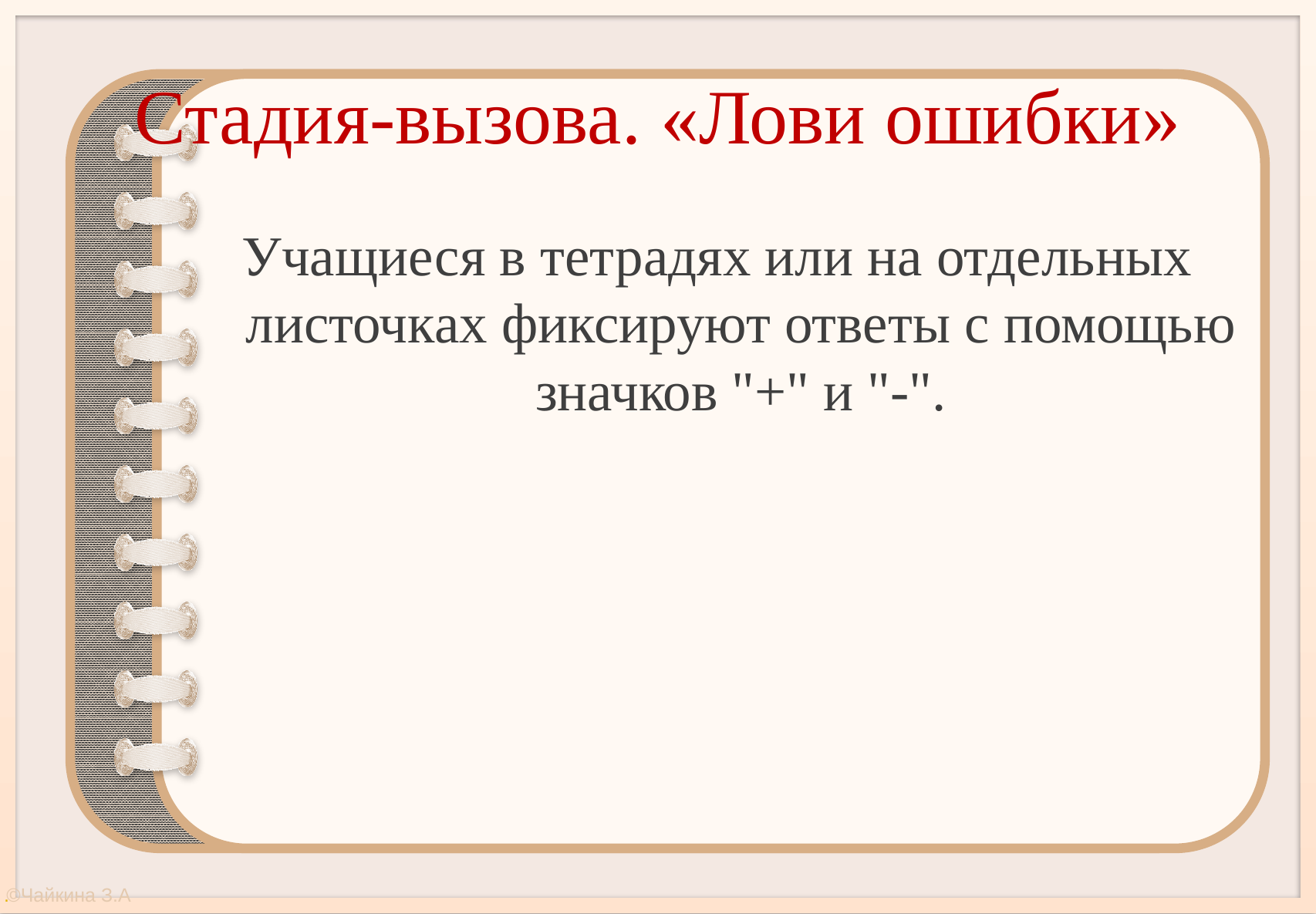

# Стадия-вызова. «Лови ошибки»
Учащиеся в тетрадях или на отдельных листочках фиксируют ответы с помощью значков "+" и "-".